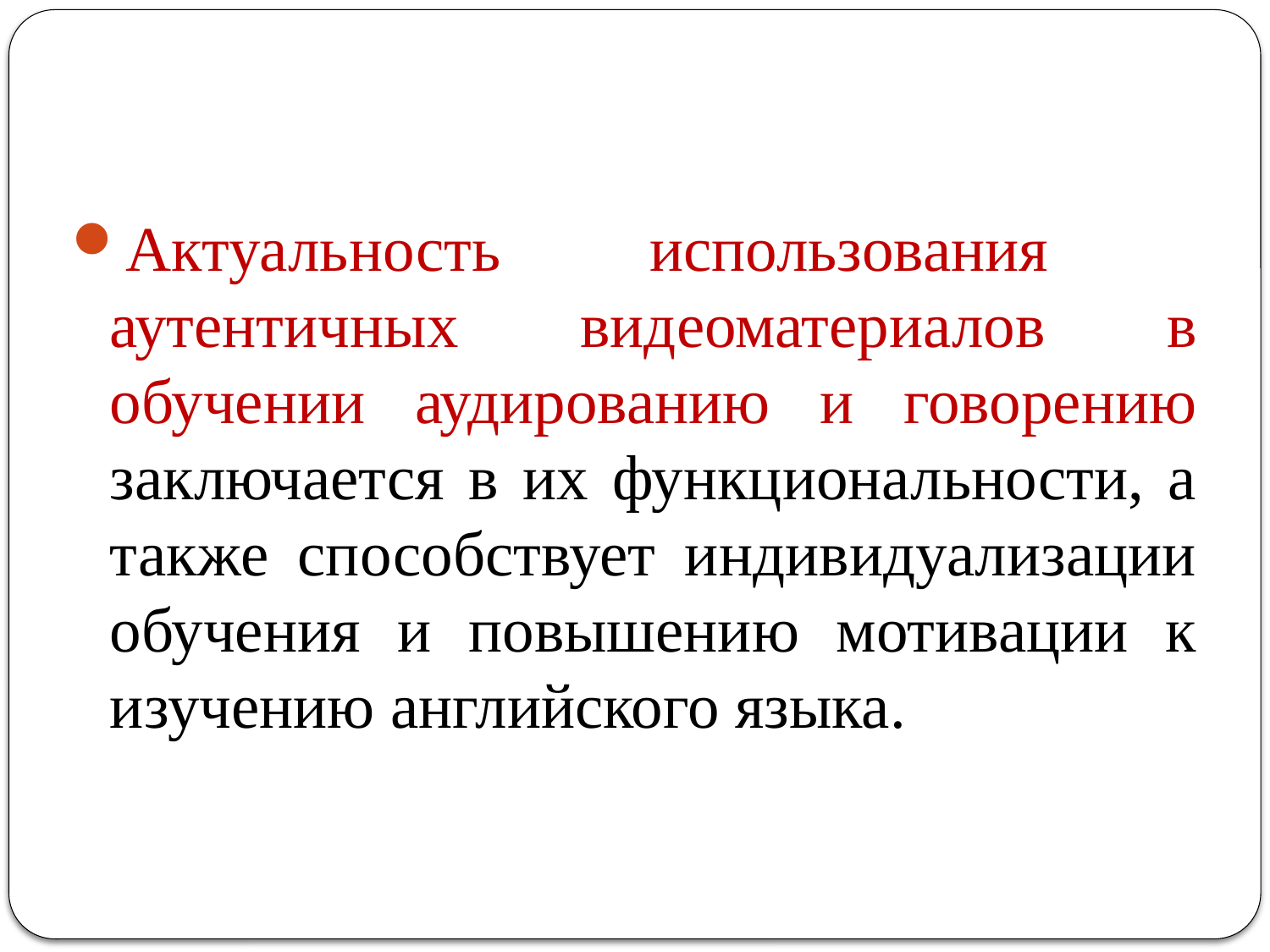

Актуальность использования  аутентичных видеоматериалов в обучении аудированию и говорению заключается в их функциональности, а также способствует индивидуализации обучения и повышению мотивации к изучению английского языка.